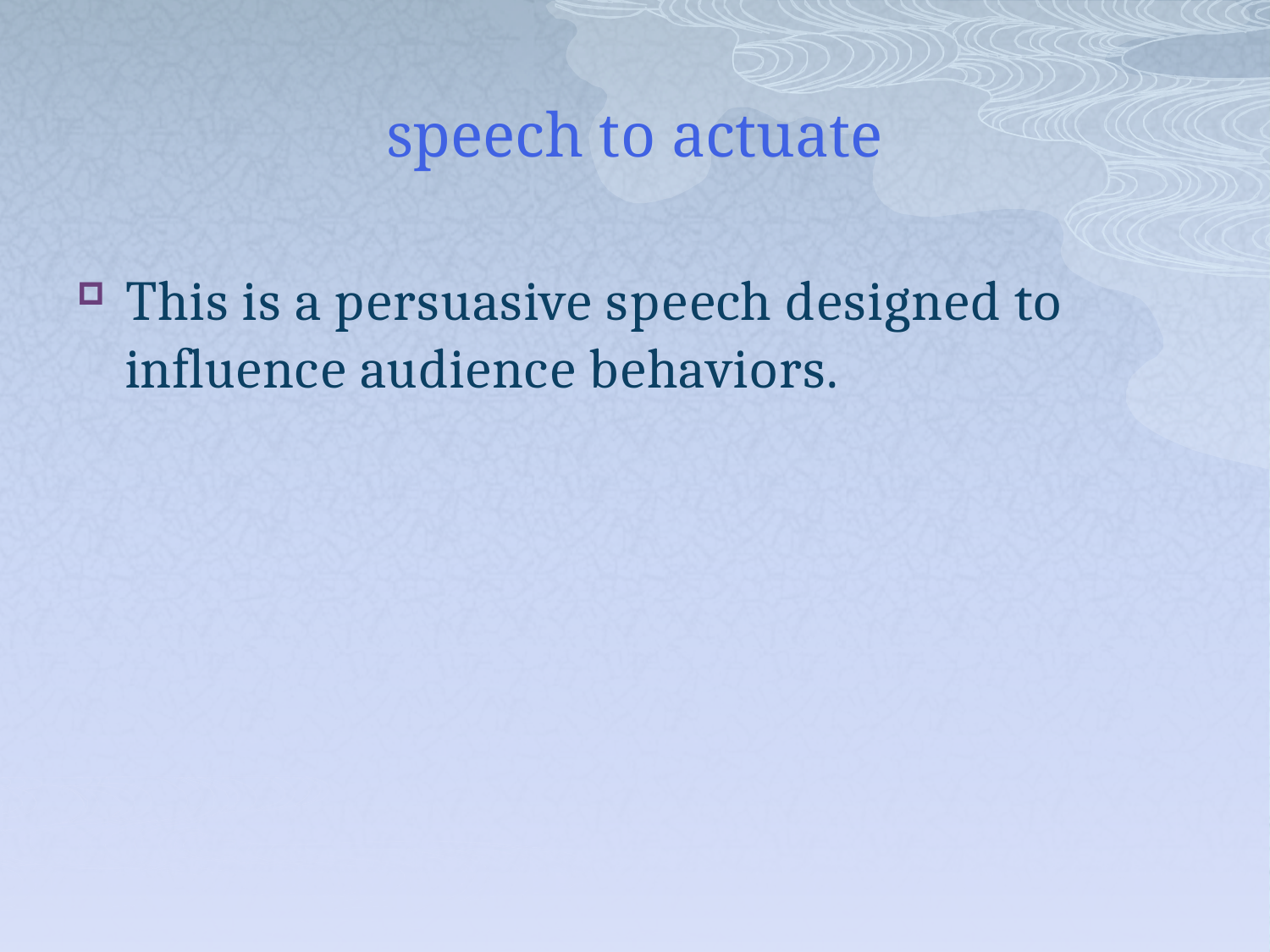

# speech to actuate
This is a persuasive speech designed to influence audience behaviors.